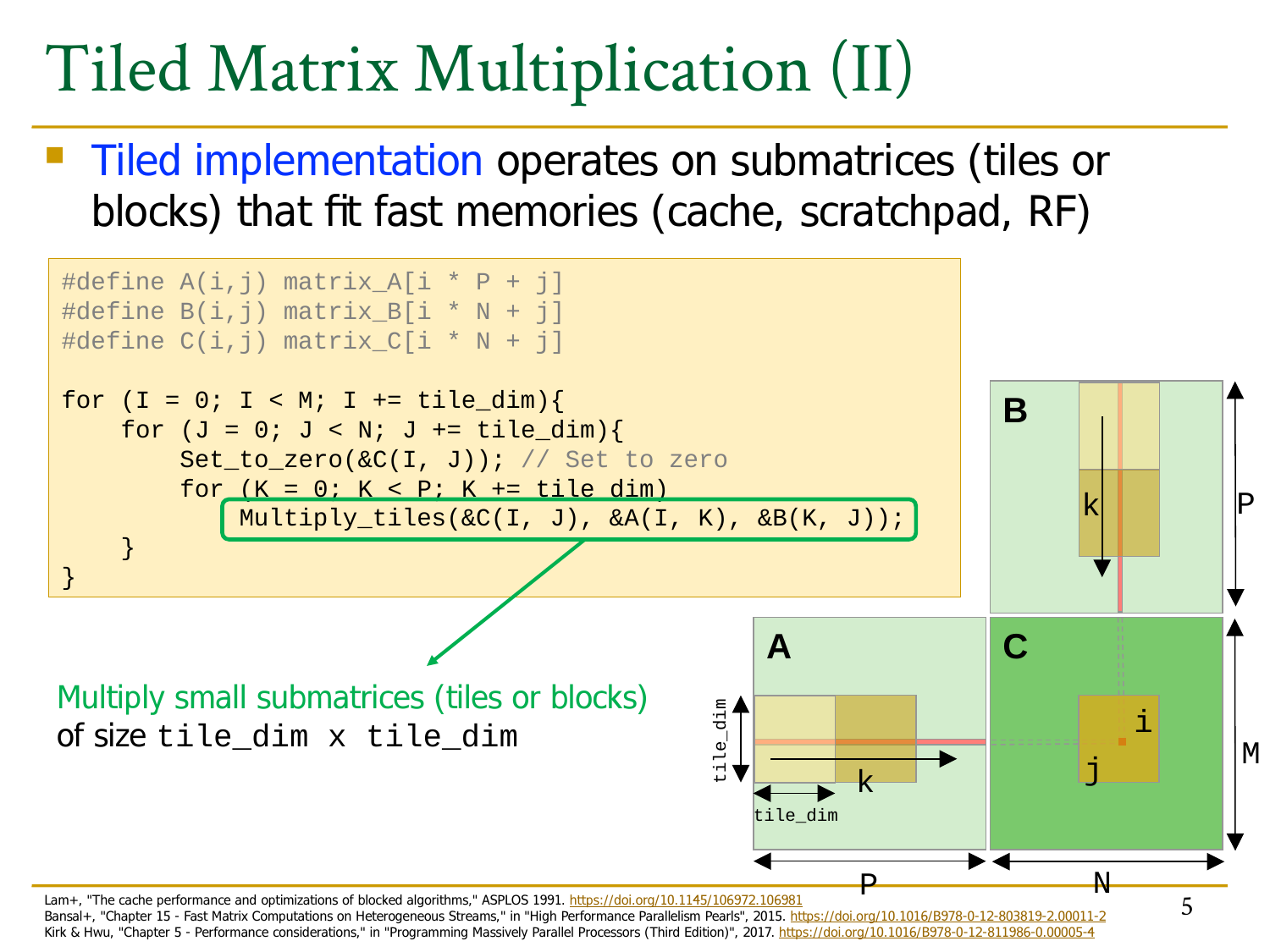

# Tiled Matrix Multiplication (II)
Tiled implementation operates on submatrices (tiles or blocks) that fit fast memories (cache, scratchpad, RF)
#define A(i,j) matrix_A[i * P + j]
#define B(i,j) matrix_B[i * N + j]
#define C(i,j) matrix_C[i * N + j]

for (I = 0; I < M; I += tile_dim){
    for (J = 0; J < N; J += tile_dim){
        Set_to_zero(&C(I, J)); // Set to zero
        for (K = 0; K < P; K += tile_dim)
            Multiply_tiles(&C(I, J), &A(I, K), &B(K, J));
    }
}
B

k
P
A
C
i

tile_dim
M

j
k
tile_dim
N
P

Multiply small submatrices (tiles or blocks) of size tile_dim x tile_dim
5
Lam+, "The cache performance and optimizations of blocked algorithms," ASPLOS 1991. https://doi.org/10.1145/106972.106981
Bansal+, "Chapter 15 - Fast Matrix Computations on Heterogeneous Streams," in "High Performance Parallelism Pearls", 2015. https://doi.org/10.1016/B978-0-12-803819-2.00011-2
Kirk & Hwu, "Chapter 5 - Performance considerations," in "Programming Massively Parallel Processors (Third Edition)", 2017. https://doi.org/10.1016/B978-0-12-811986-0.00005-4